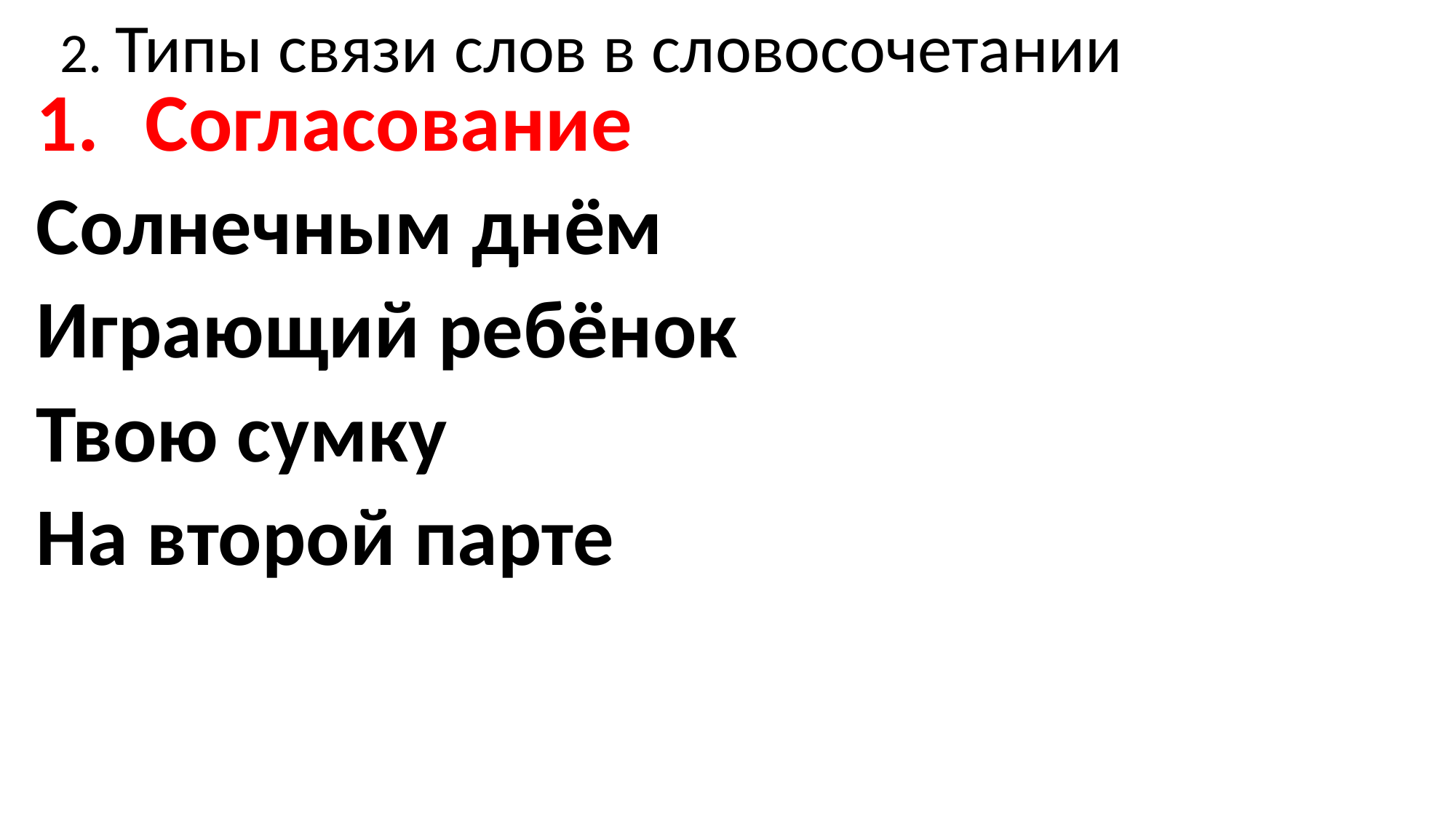

# 2. Типы связи слов в словосочетании
Согласование
Солнечным днём
Играющий ребёнок
Твою сумку
На второй парте